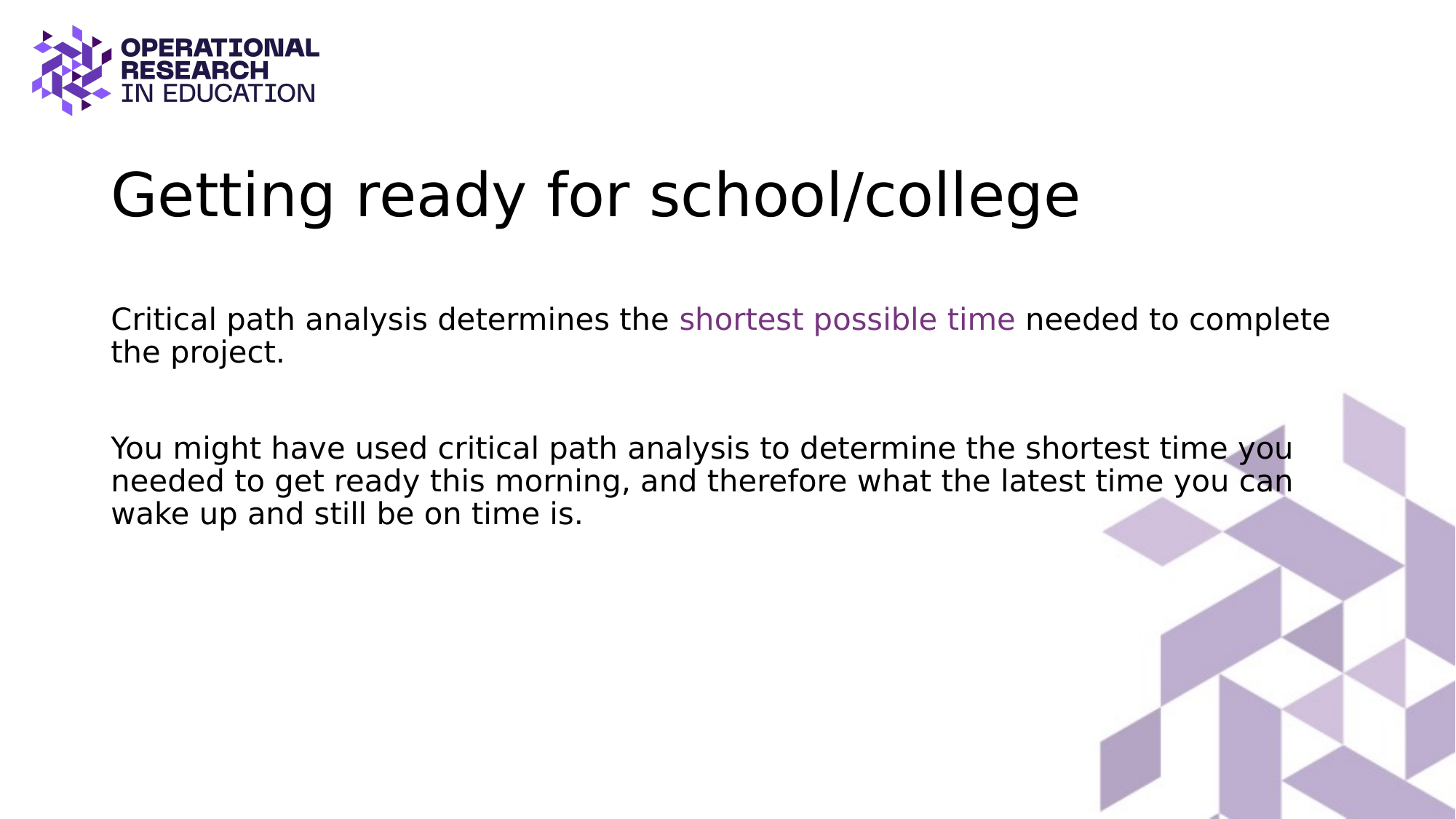

# Getting ready for school/college
Critical path analysis determines the shortest possible time needed to complete the project.

You might have used critical path analysis to determine the shortest time you needed to get ready this morning, and therefore what the latest time you can wake up and still be on time is.